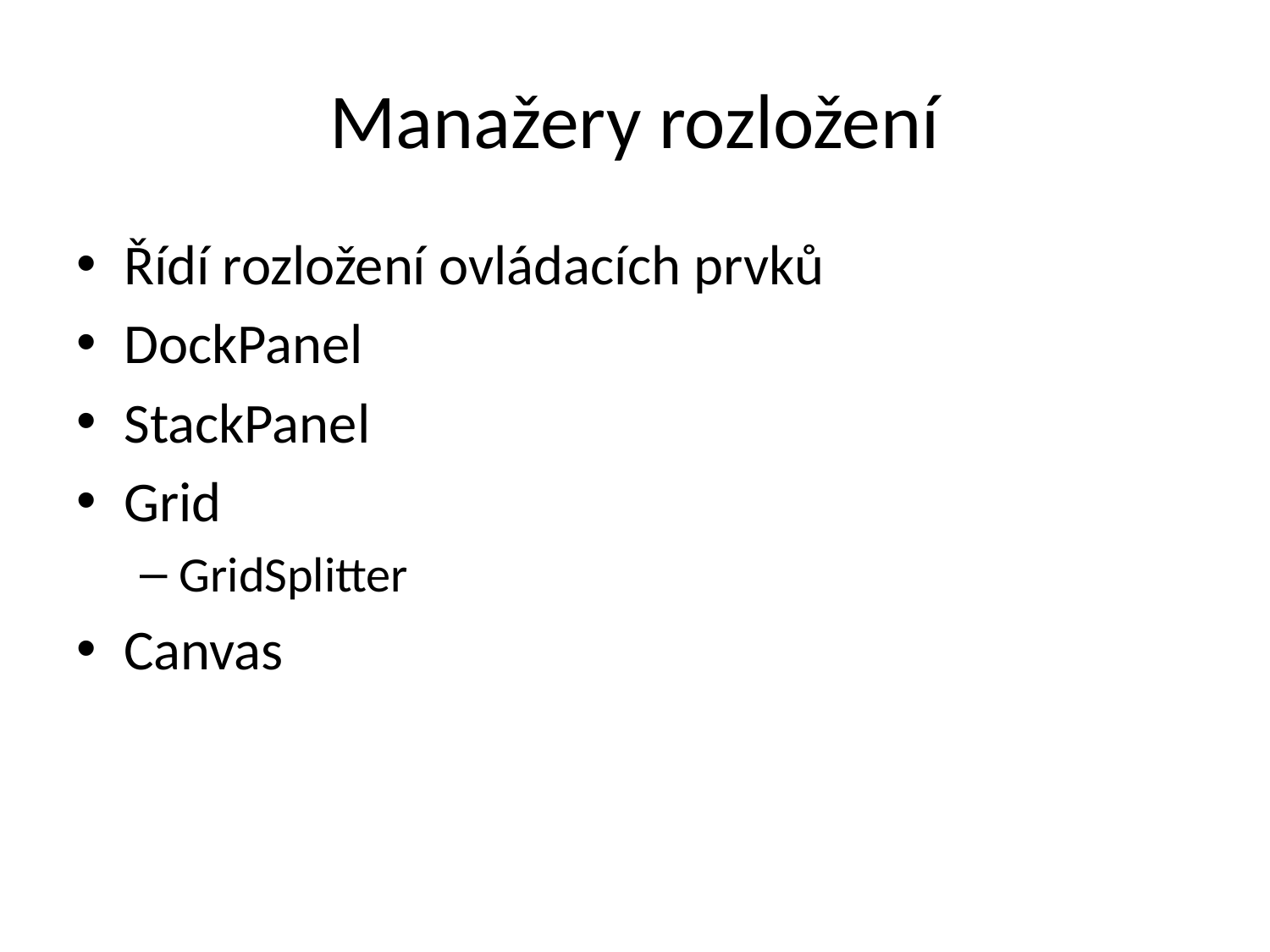

# Manažery rozložení
Řídí rozložení ovládacích prvků
DockPanel
StackPanel
Grid
GridSplitter
Canvas